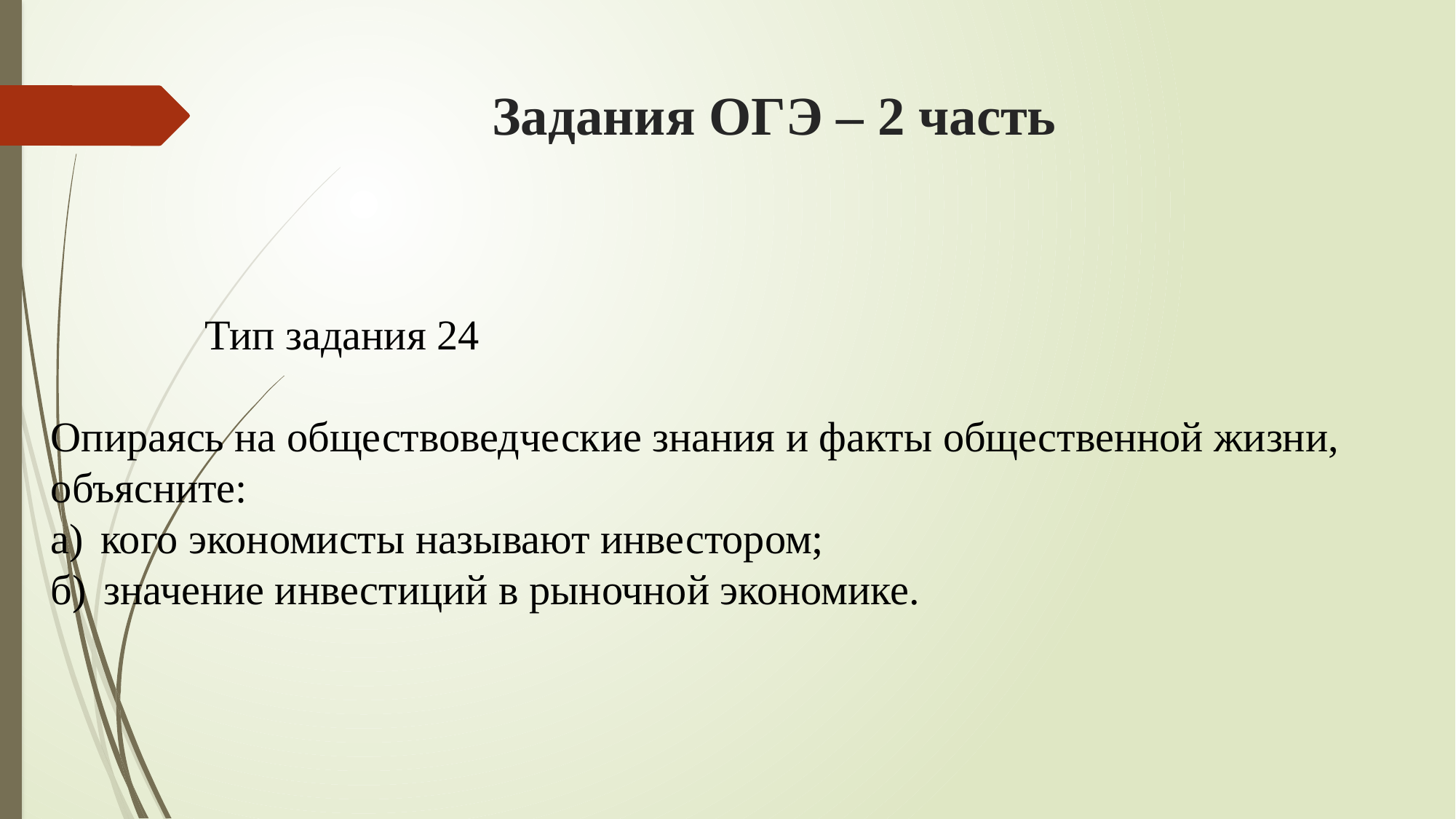

# Задания ОГЭ – 2 часть
             Тип задания 24

Опираясь на обществоведческие знания и факты общественной жизни, объясните:
а)  кого экономисты называют инвестором;
б)  значение инвестиций в рыночной экономике.